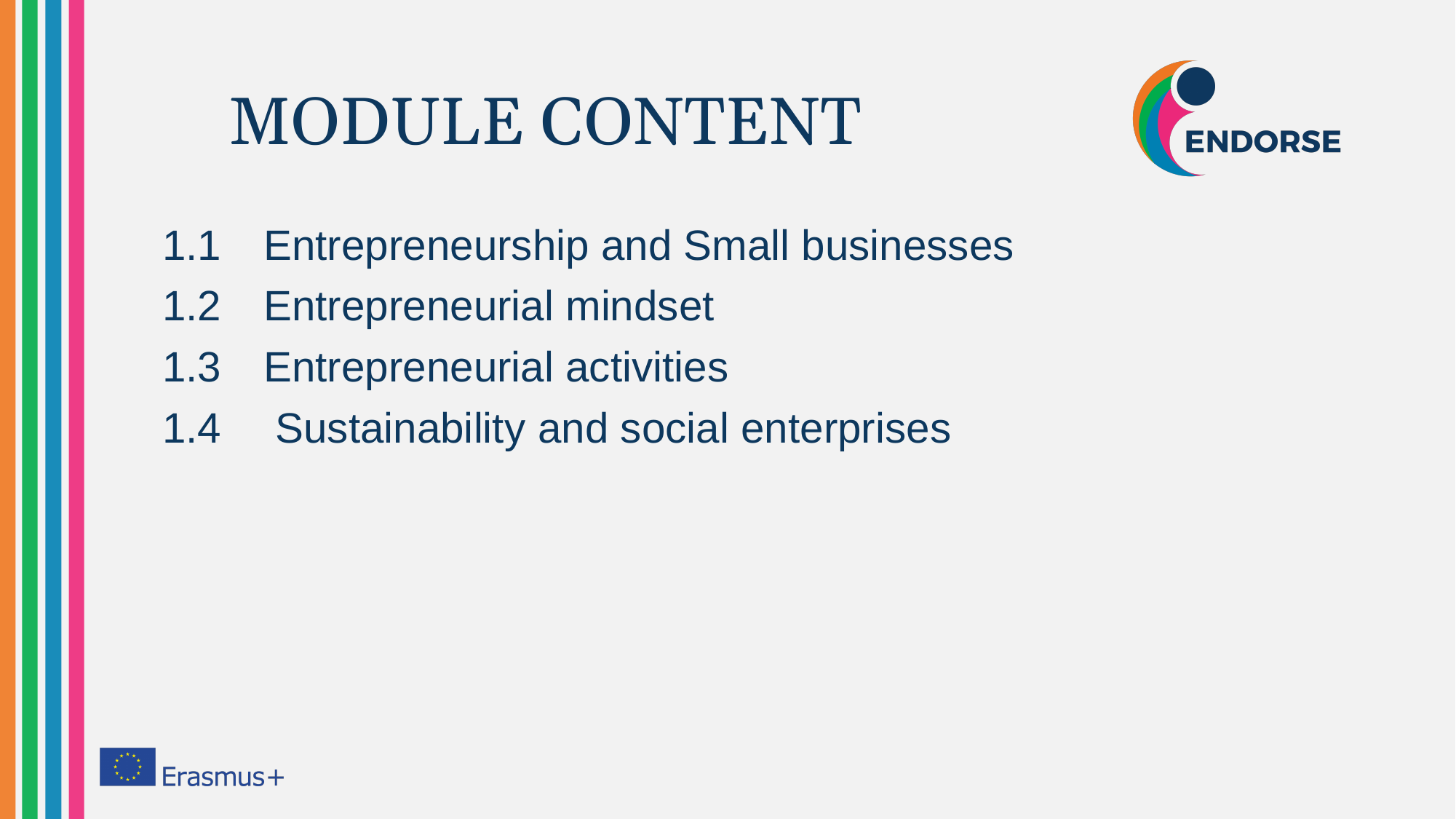

# MODULE CONTENT
1.1 Entrepreneurship and Small businesses
1.2 Entrepreneurial mindset
1.3 Entrepreneurial activities
1.4  Sustainability and social enterprises